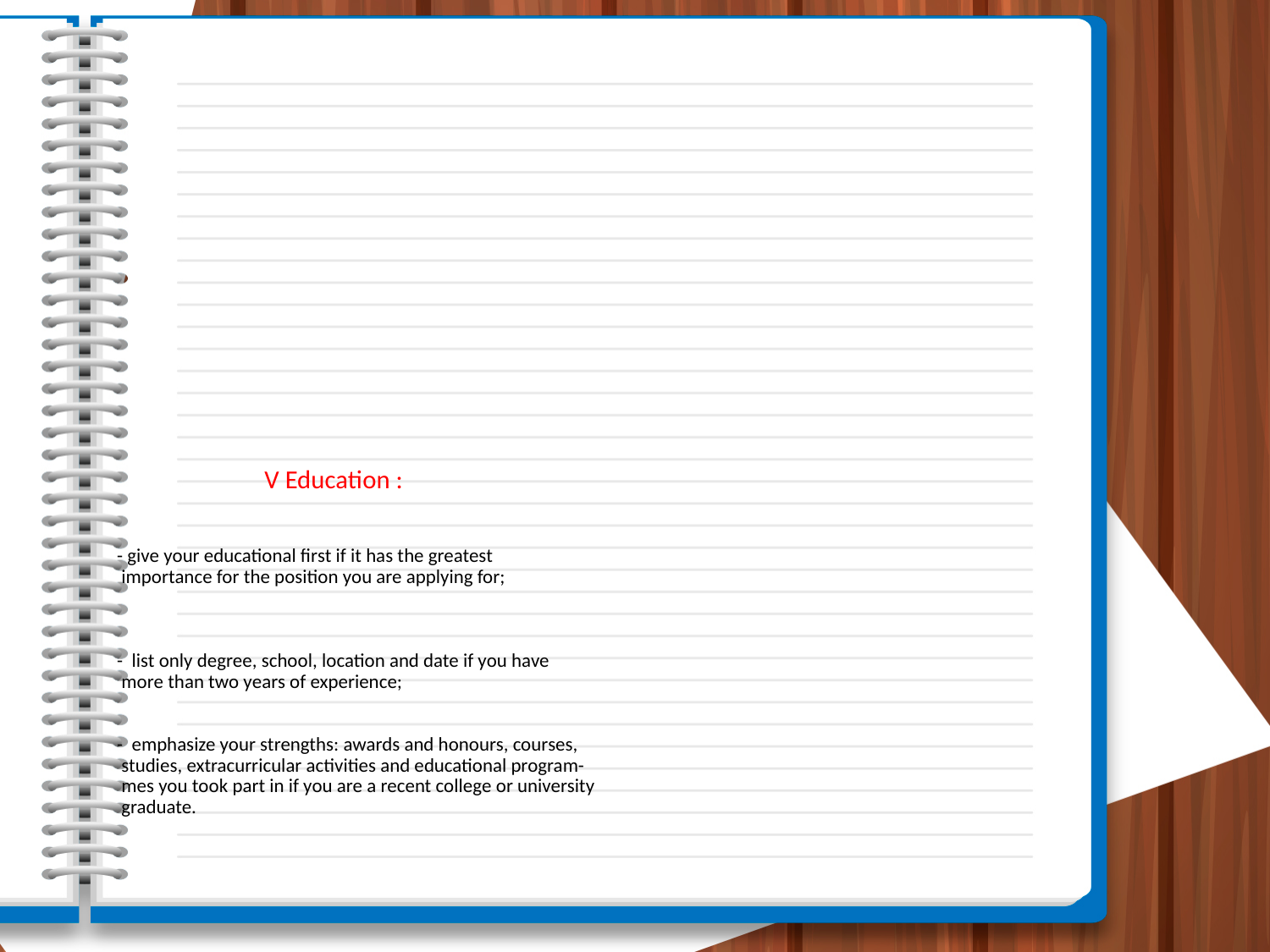

# V Education : - give your educational first if it has the greatest importance for the position you are applying for; -  list only degree, school, location and date if you have more than two years of experience; -  emphasize your strengths: awards and honours, courses, studies, extracurricular activities and educational program- mes you took part in if you are a recent college or university graduate.